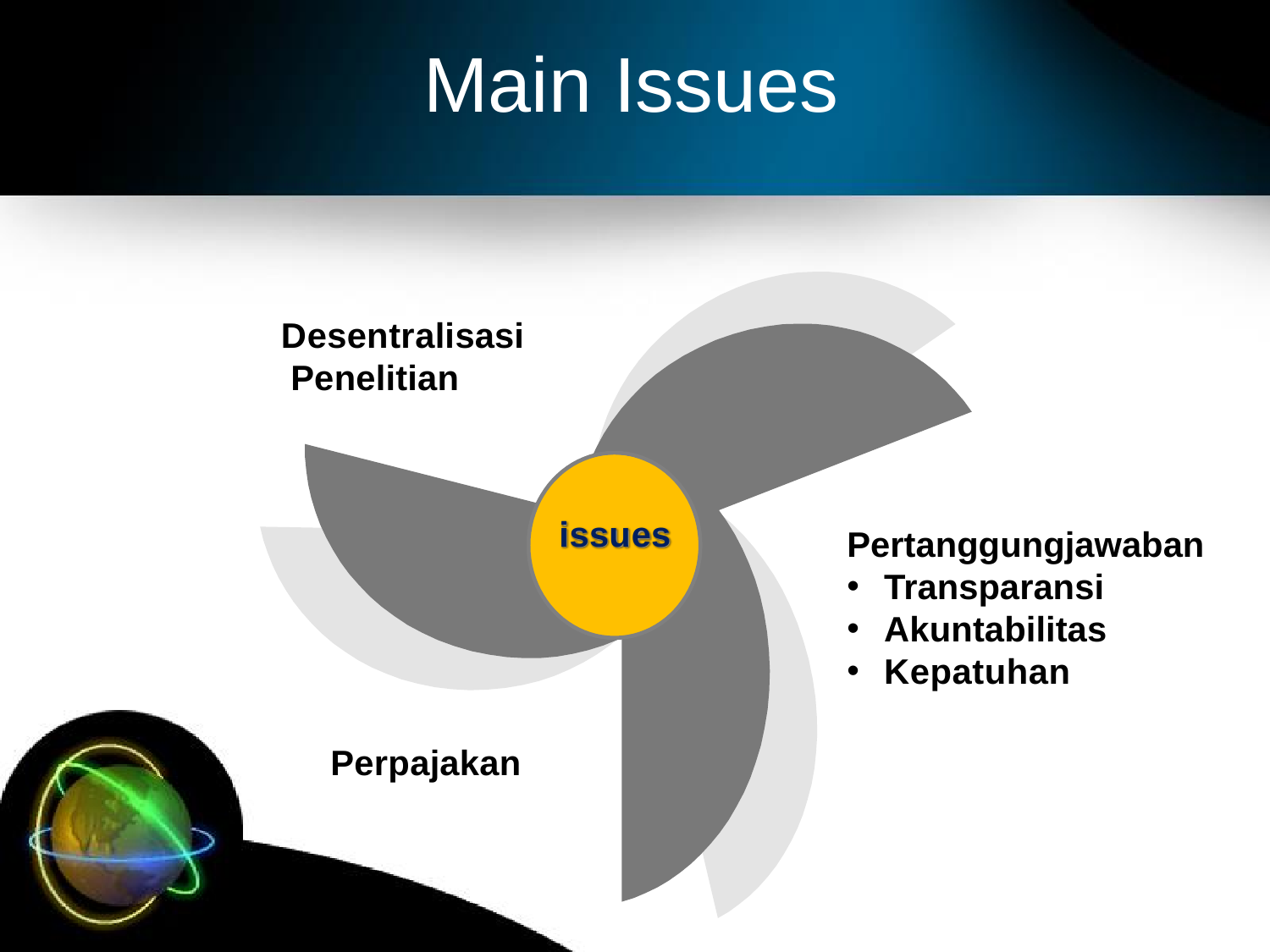

# Main Issues

Desentralisasi  Penelitian

issues
Pertanggungjawaban

Transparansi
Akuntabilitas
Kepatuhan
Perpajakan